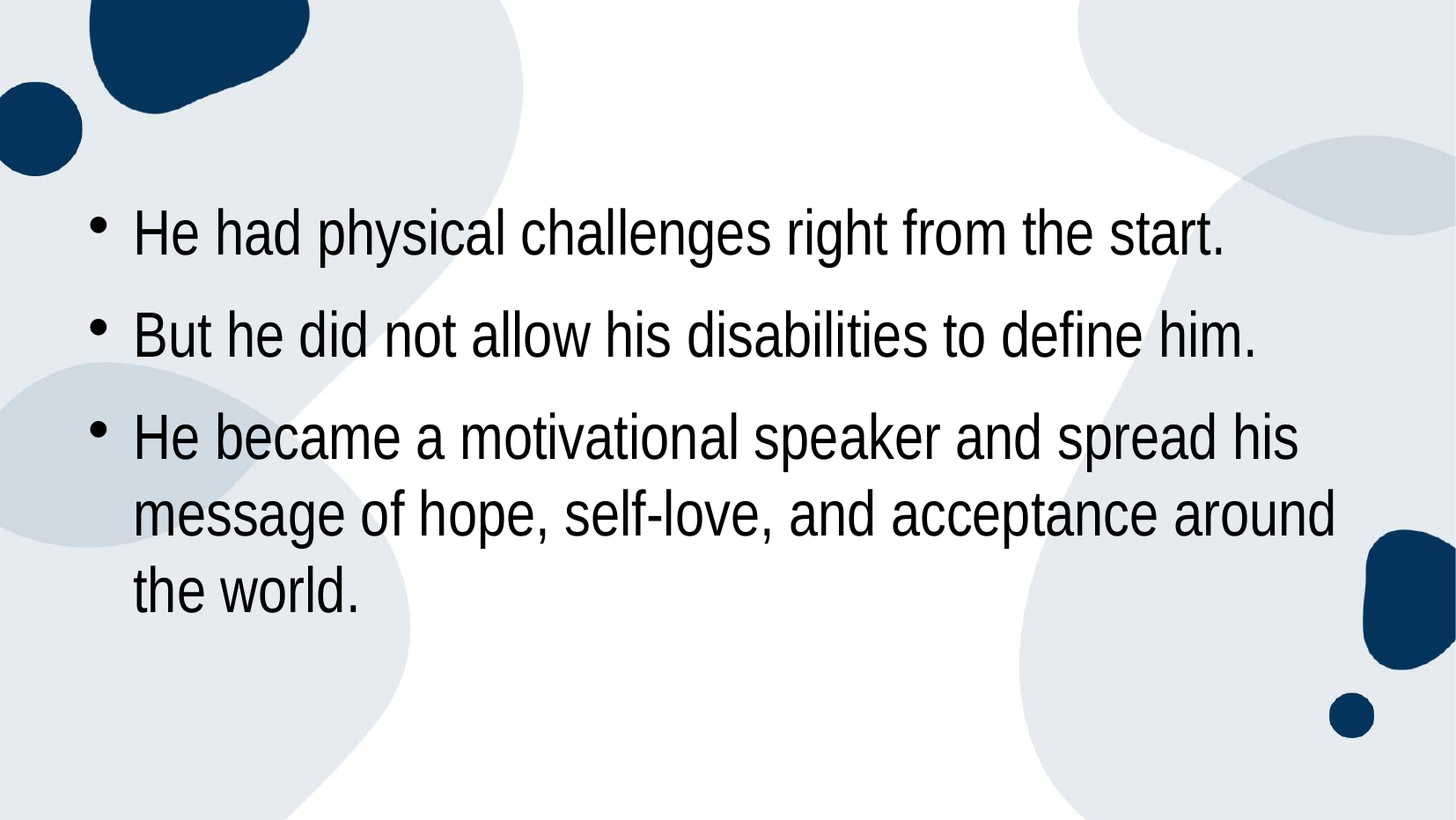

#
He had physical challenges right from the start.
But he did not allow his disabilities to define him.
He became a motivational speaker and spread his message of hope, self-love, and acceptance around the world.